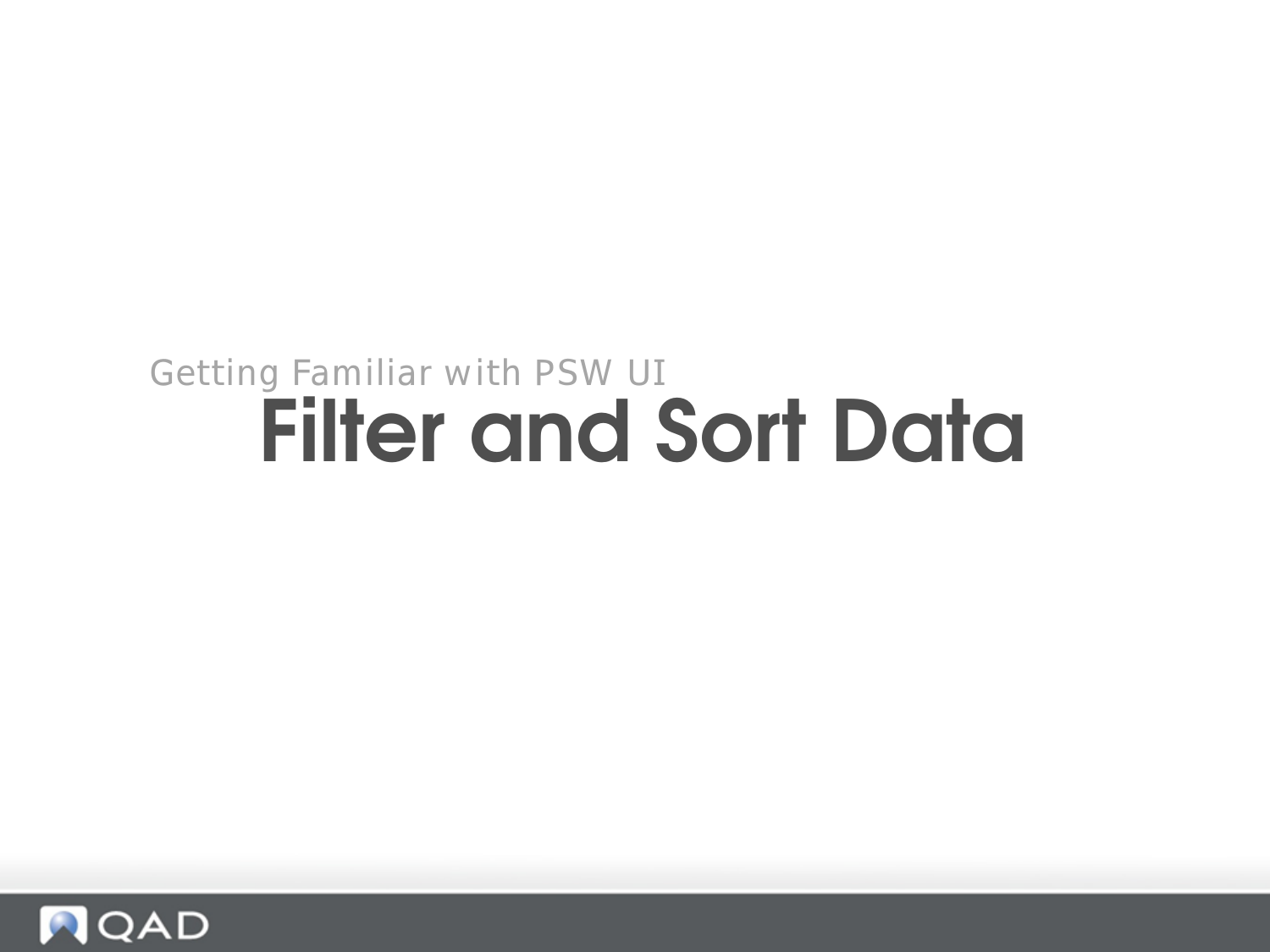

Getting Familiar with PSW UI
 Filter and Sort Data